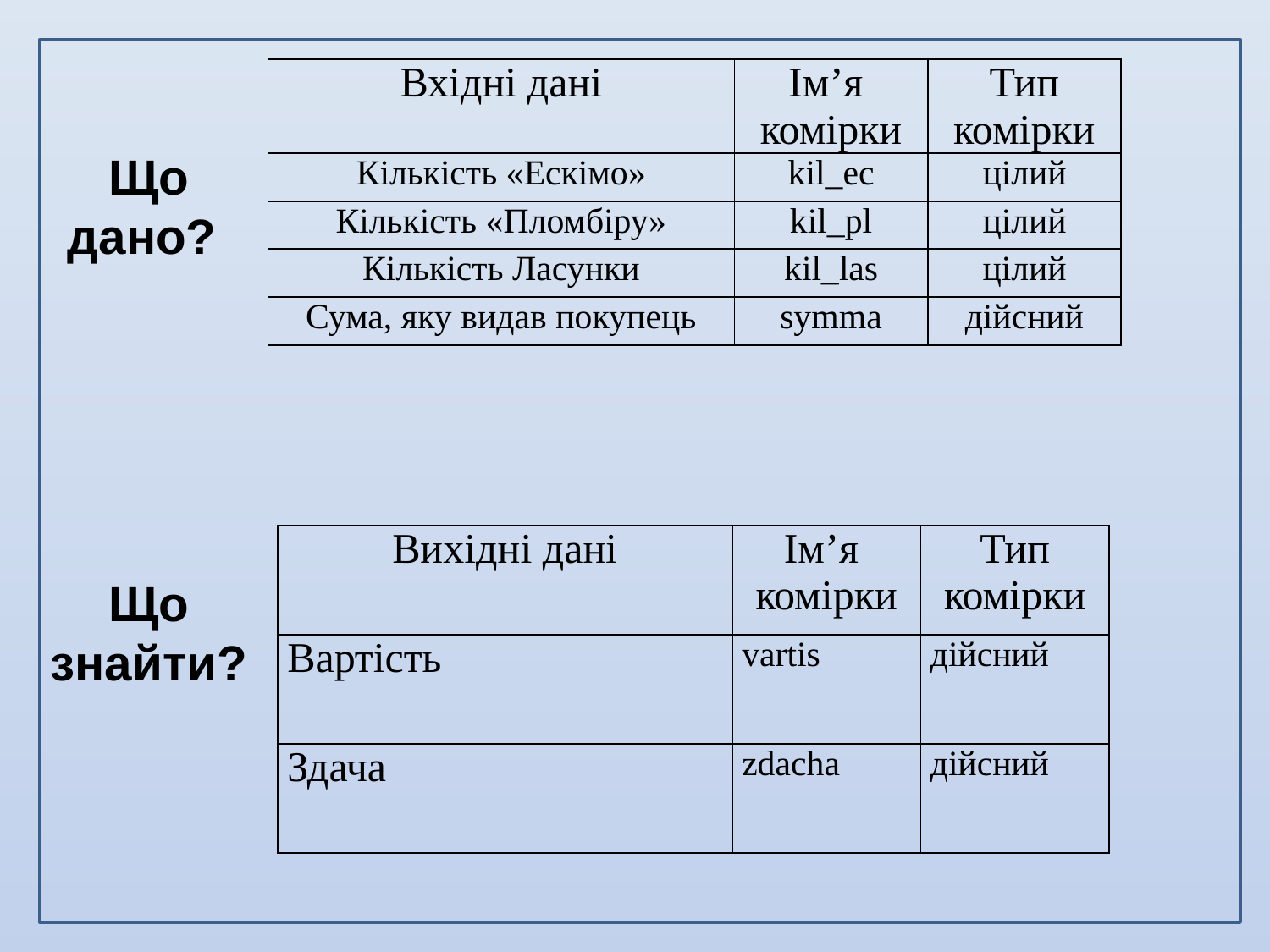

| Вхідні дані | Ім’я комірки | Тип комірки |
| --- | --- | --- |
| Кількість «Ескімо» | kil\_ec | цілий |
| Кількість «Пломбіру» | kil\_pl | цілий |
| Кількість Ласунки | kil\_las | цілий |
| Сума, яку видав покупець | symma | дійсний |
Що дано?

| Вихідні дані | Ім’я комірки | Тип комірки |
| --- | --- | --- |
| Вартість | vartis | дійсний |
| Здача | zdacha | дійсний |
Що знайти?